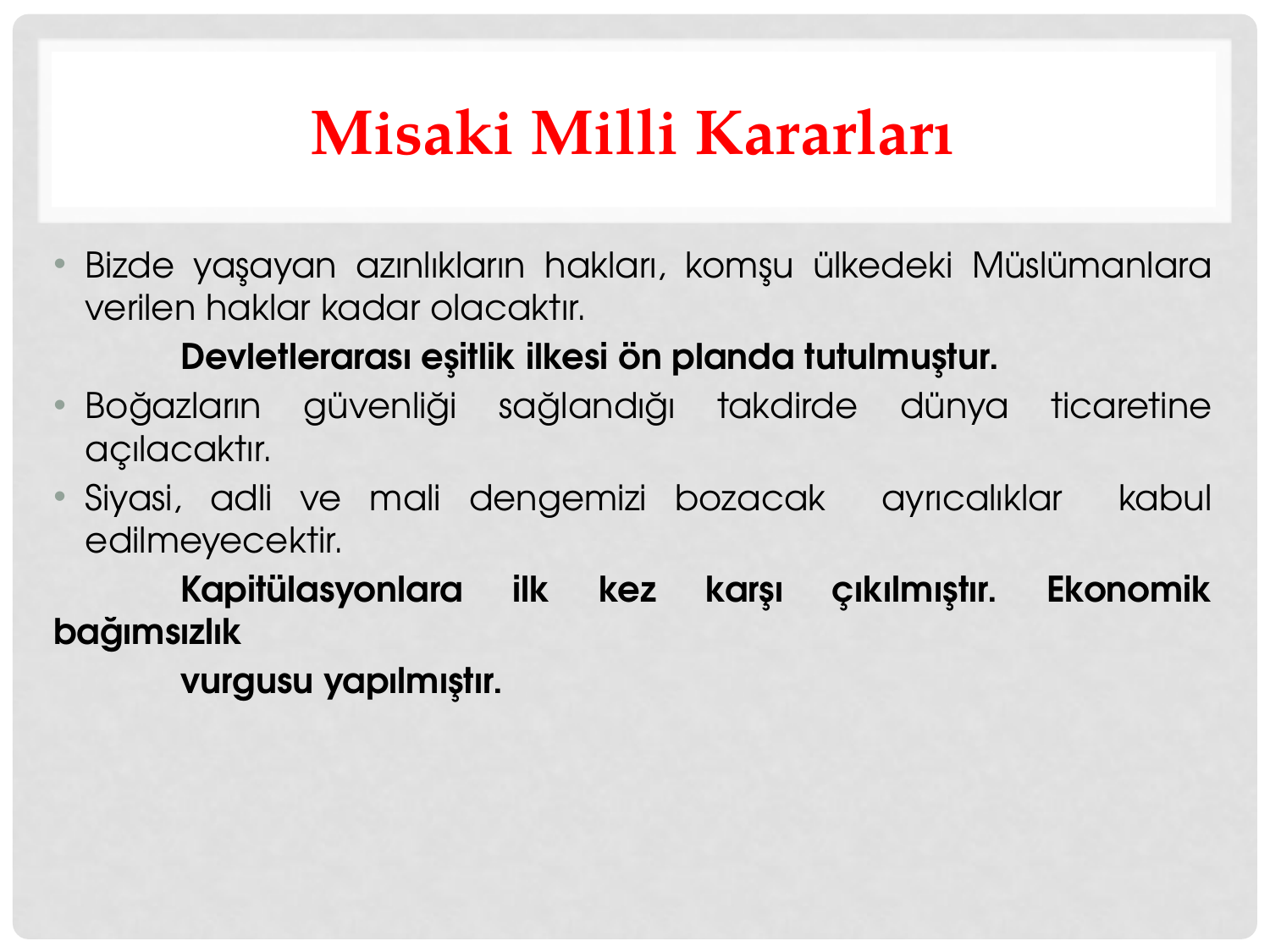

# Misaki Milli Kararları
Bizde yaşayan azınlıkların hakları, komşu ülkedeki Müslümanlara verilen haklar kadar olacaktır.
 	Devletlerarası eşitlik ilkesi ön planda tutulmuştur.
Boğazların güvenliği sağlandığı takdirde dünya ticaretine açılacaktır.
Siyasi, adli ve mali dengemizi bozacak  ayrıcalıklar  kabul edilmeyecektir.
	Kapitülasyonlara ilk kez karşı çıkılmıştır. Ekonomik bağımsızlık
	vurgusu yapılmıştır.